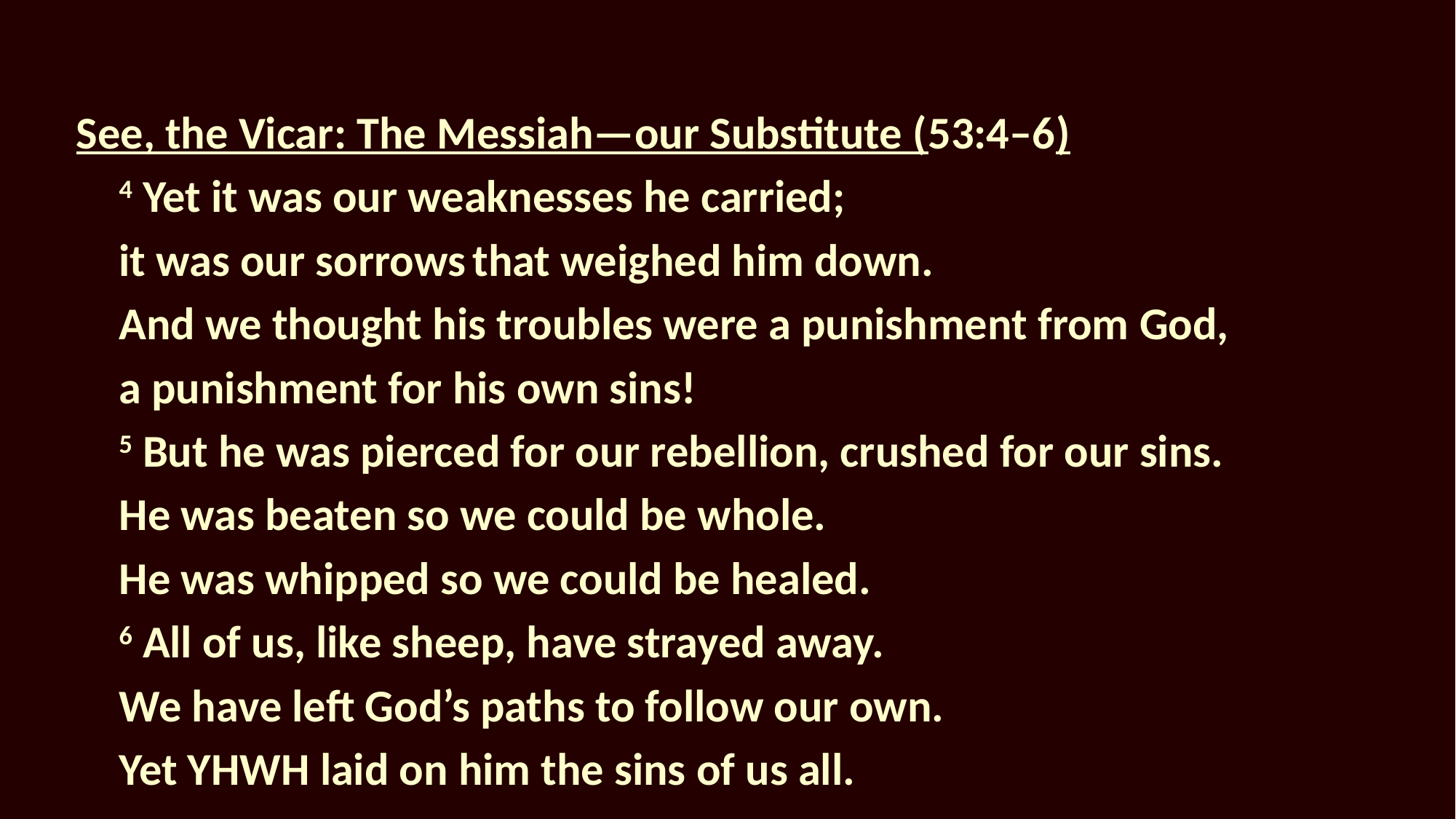

See, the Vicar: The Messiah—our Substitute (53:4–6)
4 Yet it was our weaknesses he carried;
it was our sorrows that weighed him down.
And we thought his troubles were a punishment from God,
a punishment for his own sins!
5 But he was pierced for our rebellion, crushed for our sins.
He was beaten so we could be whole.
He was whipped so we could be healed.
6 All of us, like sheep, have strayed away.
We have left God’s paths to follow our own.
Yet YHWH laid on him the sins of us all.